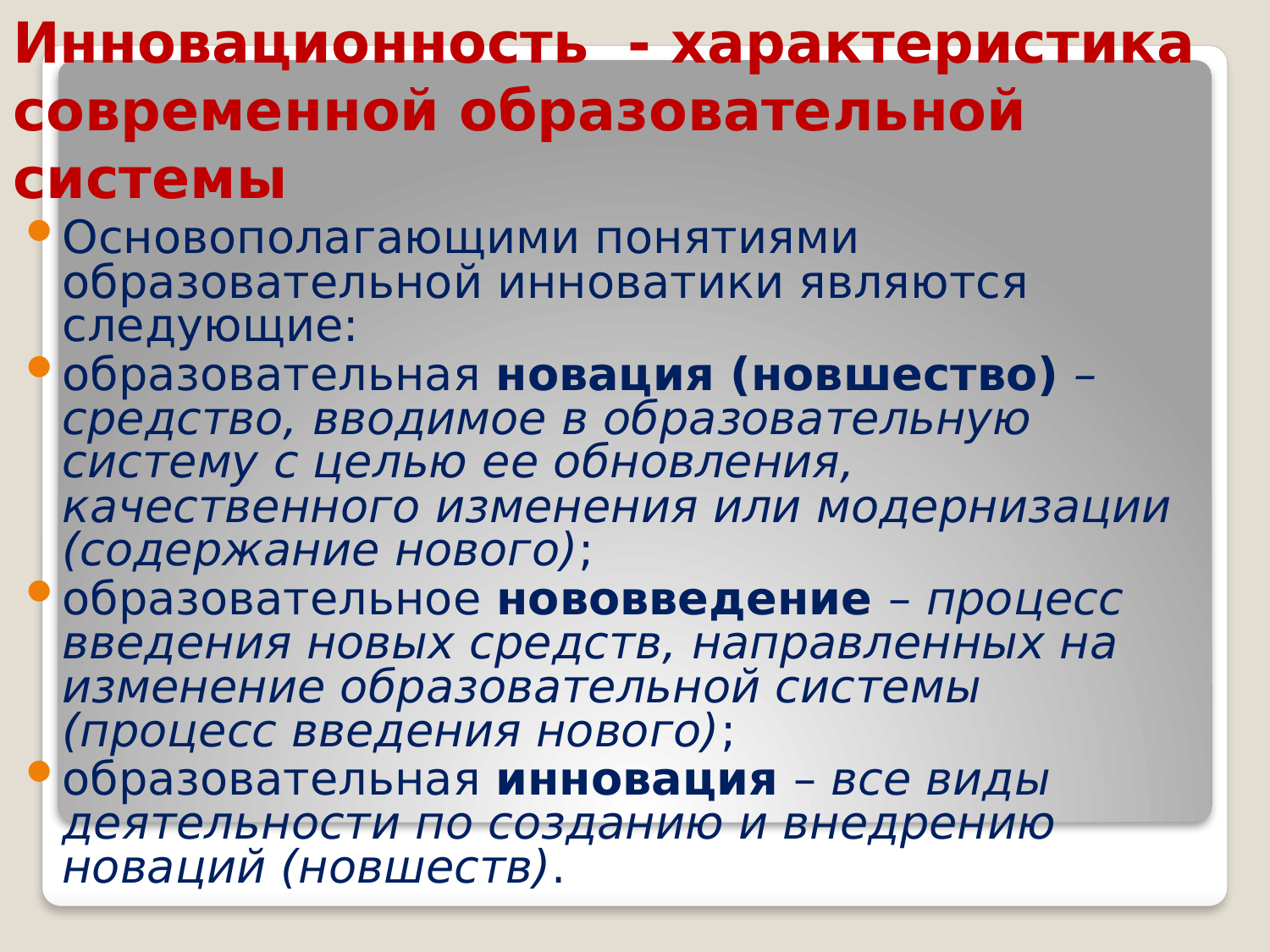

# Инновационность  - характеристика современной образовательной системы
Основополагающими понятиями образовательной инноватики являются следующие:
образовательная новация (новшество) – средство, вводимое в образовательную систему с целью ее обновления, качественного изменения или модернизации (содержание нового);
образовательное нововведение – процесс введения новых средств, направленных на изменение образовательной системы (процесс введения нового);
образовательная инновация – все виды деятельности по созданию и внедрению новаций (новшеств).